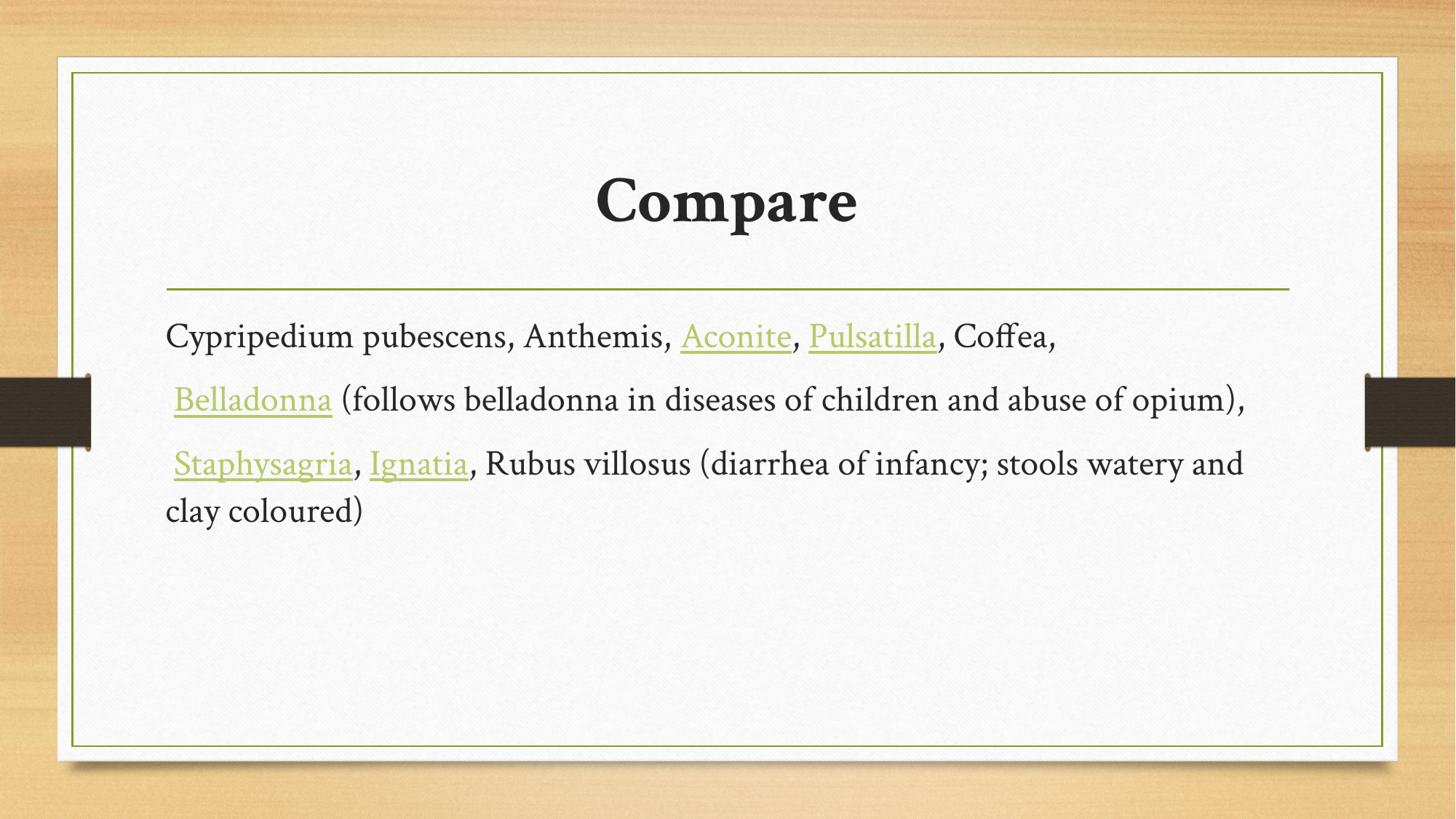

# Compare
Cypripedium pubescens, Anthemis, Aconite, Pulsatilla, Coffea,
 Belladonna (follows belladonna in diseases of children and abuse of opium),
 Staphysagria, Ignatia, Rubus villosus (diarrhea of infancy; stools watery and clay coloured)